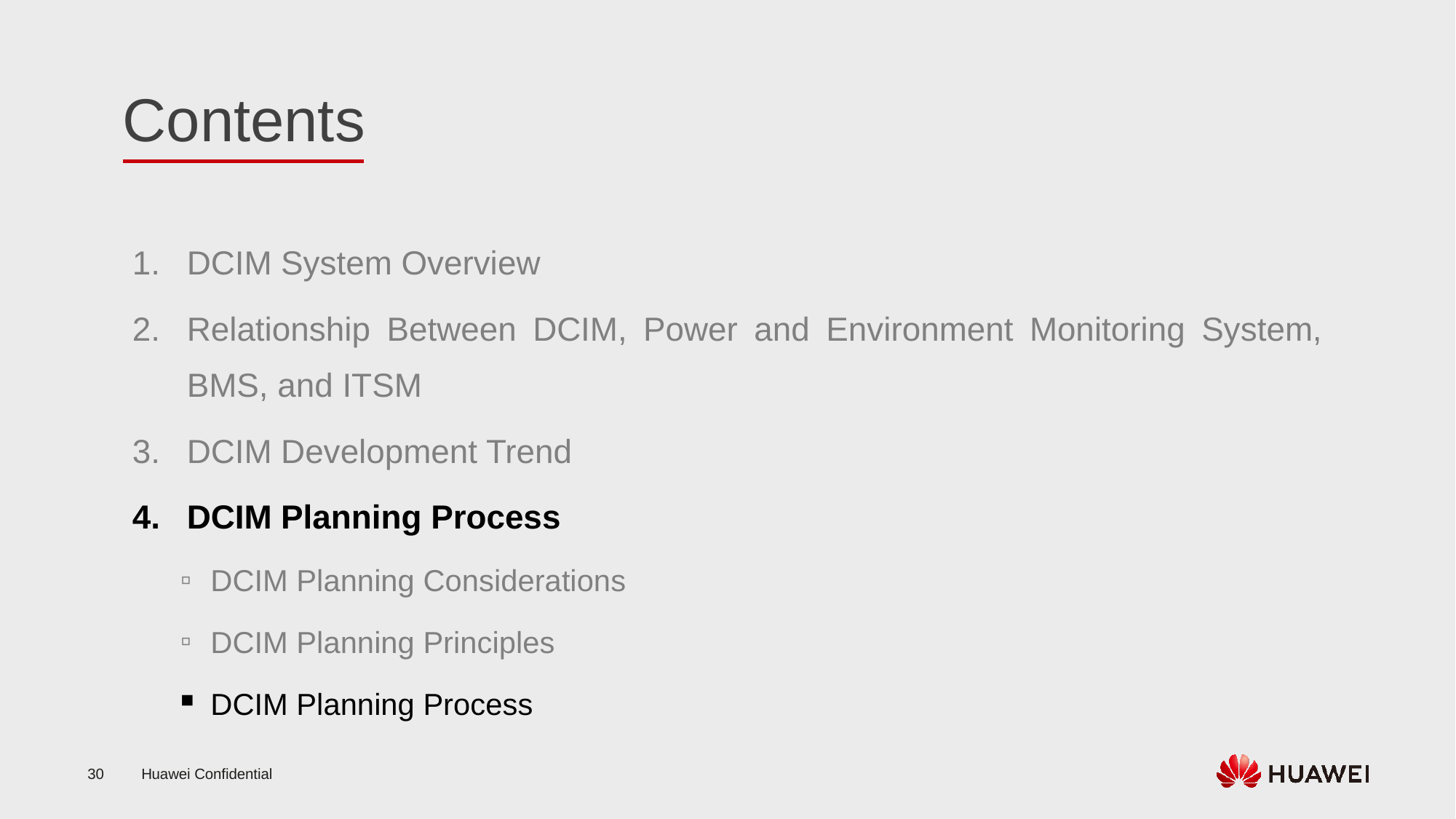

DCIM System Overview
Relationship Between DCIM, Power and Environment Monitoring System, BMS, and ITSM
DCIM Development Trend
DCIM Planning Process
DCIM Planning Considerations
DCIM Planning Principles
DCIM Planning Process